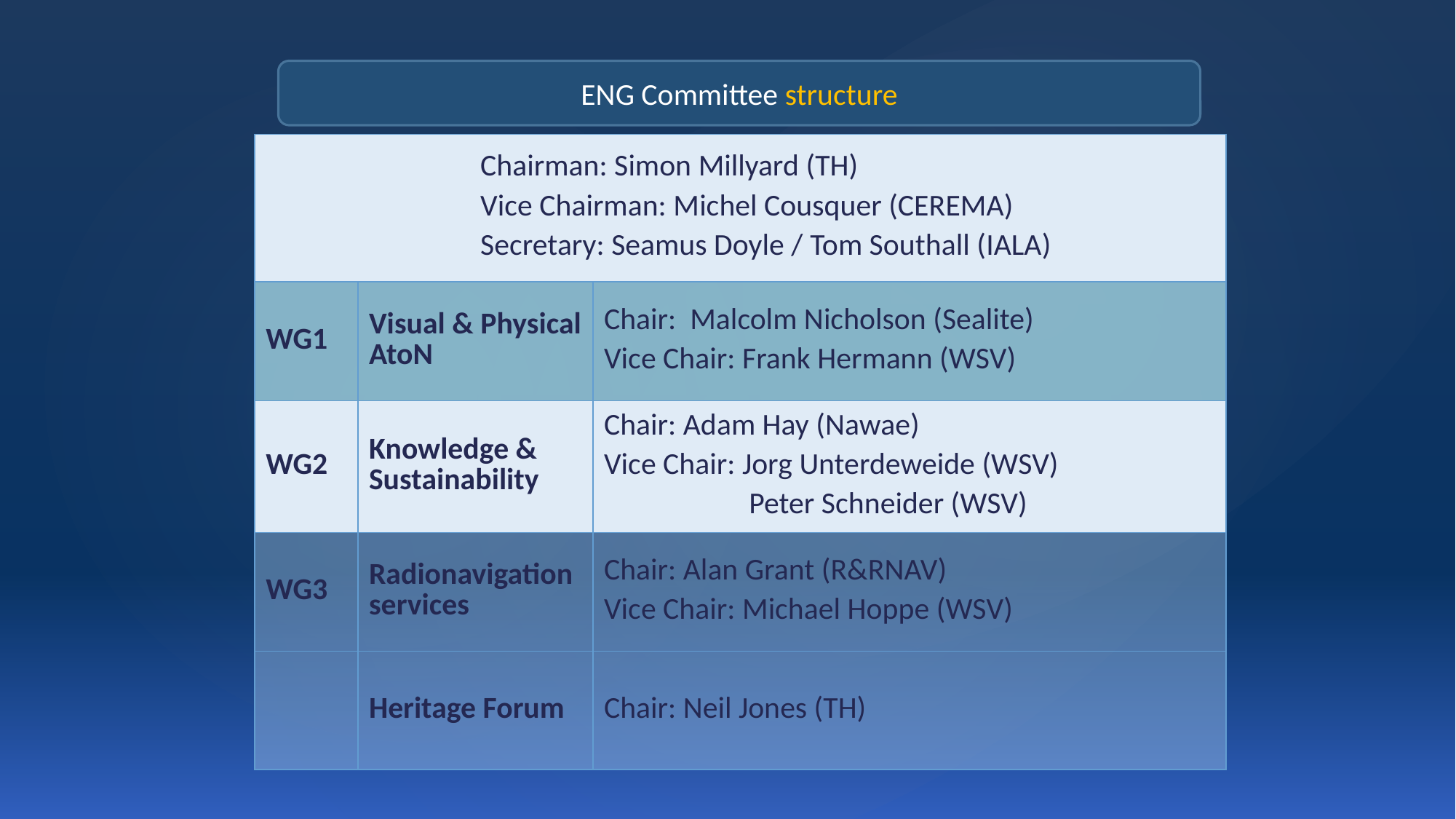

ENG Committee structure
| Chairman: Simon Millyard (TH) Vice Chairman: Michel Cousquer (CEREMA) Secretary: Seamus Doyle / Tom Southall (IALA) |  |  |
| --- | --- | --- |
| WG1 | Visual & Physical AtoN | Chair: Malcolm Nicholson (Sealite) Vice Chair: Frank Hermann (WSV) |
| WG2 | Knowledge & Sustainability | Chair: Adam Hay (Nawae) Vice Chair: Jorg Unterdeweide (WSV) Peter Schneider (WSV) |
| WG3 | Radionavigation services | Chair: Alan Grant (R&RNAV) Vice Chair: Michael Hoppe (WSV) |
|  | Heritage Forum | Chair: Neil Jones (TH) |